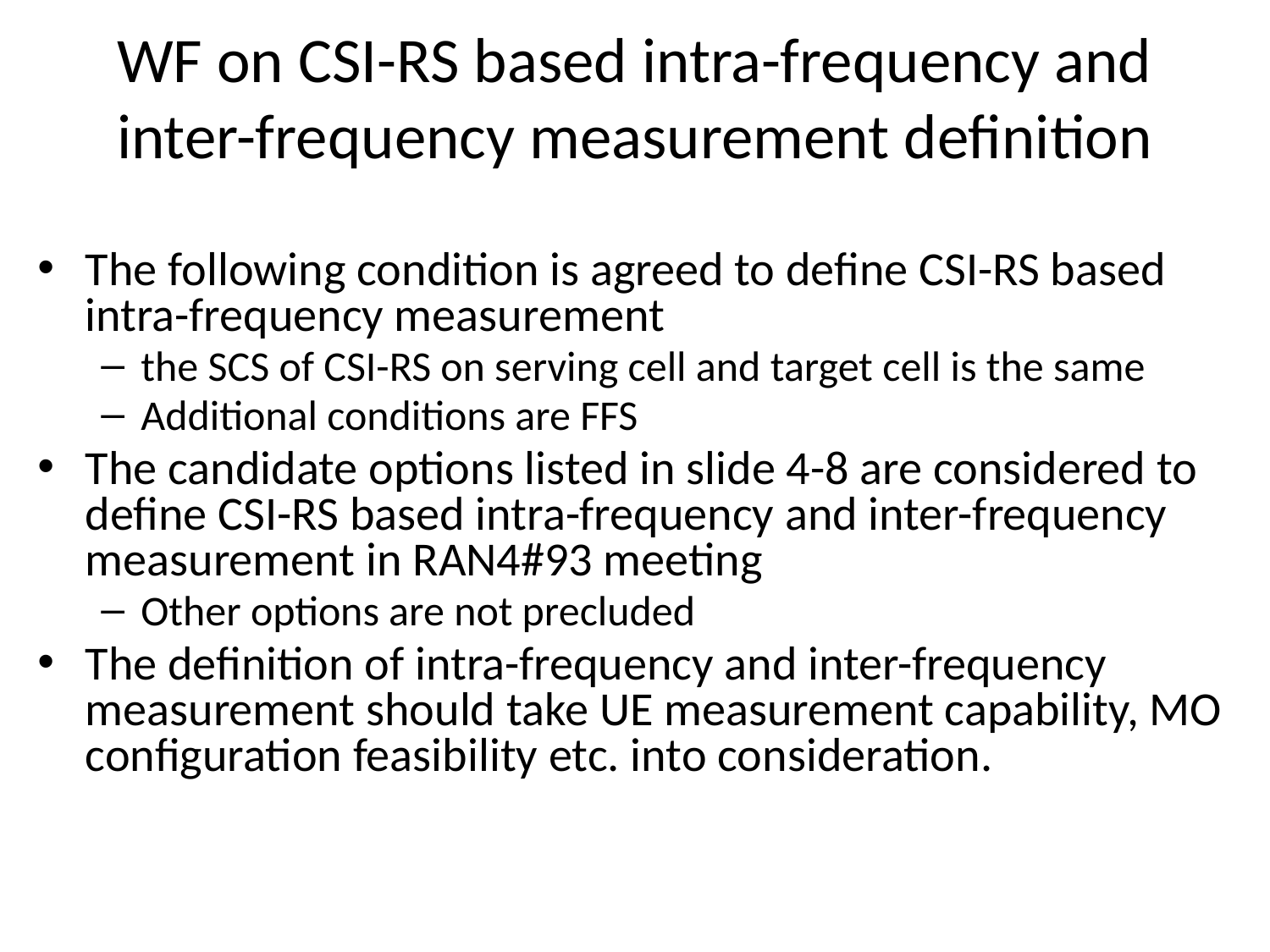

# WF on CSI-RS based intra-frequency and inter-frequency measurement definition

The following condition is agreed to define CSI-RS based intra-frequency measurement
the SCS of CSI-RS on serving cell and target cell is the same
Additional conditions are FFS
The candidate options listed in slide 4-8 are considered to define CSI-RS based intra-frequency and inter-frequency measurement in RAN4#93 meeting
Other options are not precluded
The definition of intra-frequency and inter-frequency measurement should take UE measurement capability, MO configuration feasibility etc. into consideration.